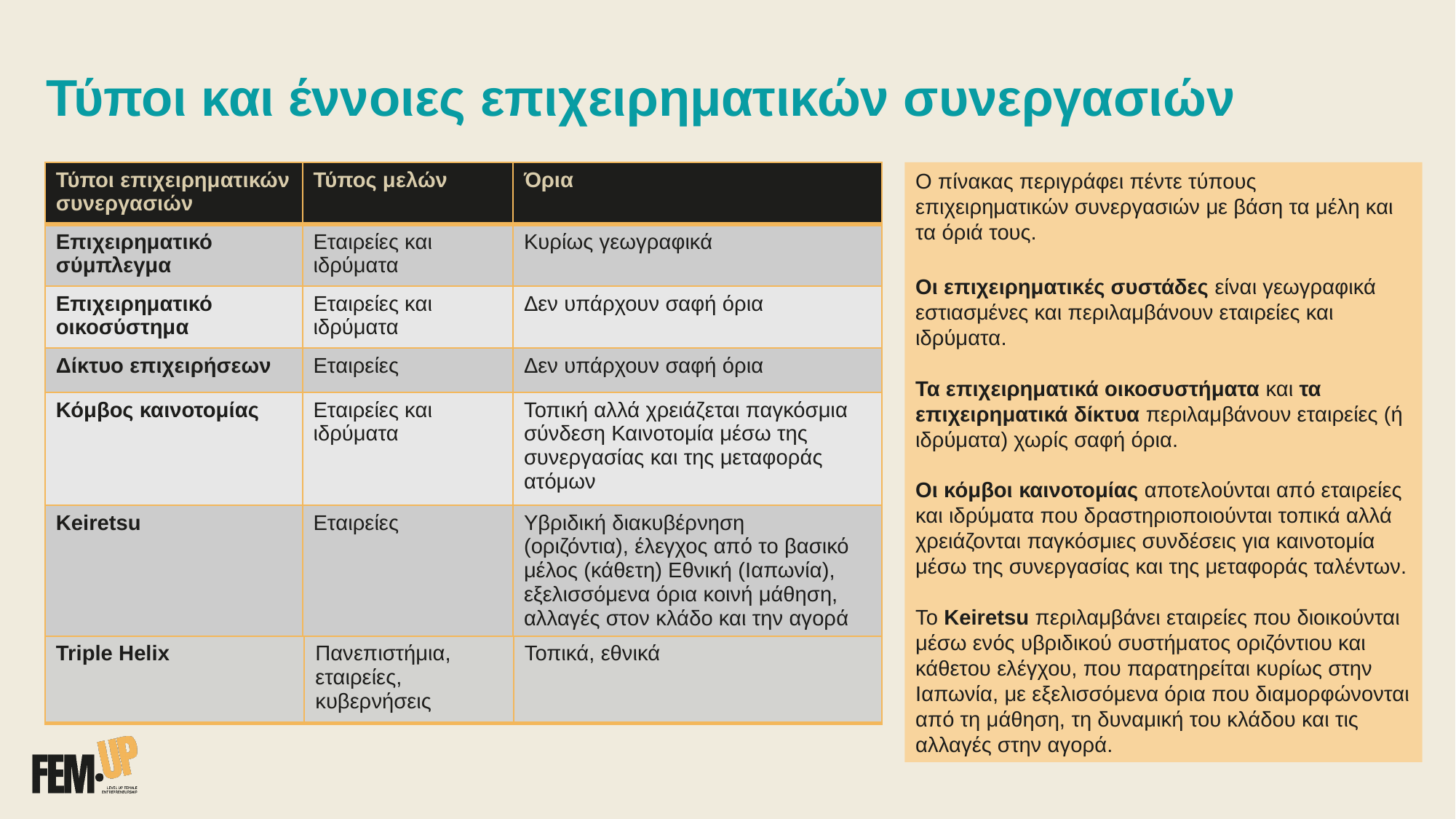

Τύποι και έννοιες επιχειρηματικών συνεργασιών
| Τύποι επιχειρηματικών συνεργασιών | Τύπος μελών | Όρια |
| --- | --- | --- |
| Επιχειρηματικό σύμπλεγμα | Εταιρείες και ιδρύματα | Κυρίως γεωγραφικά |
| Επιχειρηματικό οικοσύστημα | Εταιρείες και ιδρύματα | Δεν υπάρχουν σαφή όρια |
| Δίκτυο επιχειρήσεων | Εταιρείες | Δεν υπάρχουν σαφή όρια |
| Κόμβος καινοτομίας | Εταιρείες και ιδρύματα | Τοπική αλλά χρειάζεται παγκόσμια σύνδεση Καινοτομία μέσω της συνεργασίας και της μεταφοράς ατόμων |
| Keiretsu | Εταιρείες | Υβριδική διακυβέρνηση (οριζόντια), έλεγχος από το βασικό μέλος (κάθετη) Εθνική (Ιαπωνία), εξελισσόμενα όρια κοινή μάθηση, αλλαγές στον κλάδο και την αγορά |
Ο πίνακας περιγράφει πέντε τύπους επιχειρηματικών συνεργασιών με βάση τα μέλη και τα όριά τους.

Οι επιχειρηματικές συστάδες είναι γεωγραφικά εστιασμένες και περιλαμβάνουν εταιρείες και ιδρύματα.
Τα επιχειρηματικά οικοσυστήματα και τα επιχειρηματικά δίκτυα περιλαμβάνουν εταιρείες (ή ιδρύματα) χωρίς σαφή όρια.

Οι κόμβοι καινοτομίας αποτελούνται από εταιρείες και ιδρύματα που δραστηριοποιούνται τοπικά αλλά χρειάζονται παγκόσμιες συνδέσεις για καινοτομία μέσω της συνεργασίας και της μεταφοράς ταλέντων.

Το Keiretsu περιλαμβάνει εταιρείες που διοικούνται μέσω ενός υβριδικού συστήματος οριζόντιου και κάθετου ελέγχου, που παρατηρείται κυρίως στην Ιαπωνία, με εξελισσόμενα όρια που διαμορφώνονται από τη μάθηση, τη δυναμική του κλάδου και τις αλλαγές στην αγορά.
| Triple Helix | Πανεπιστήμια, εταιρείες, κυβερνήσεις | Τοπικά, εθνικά |
| --- | --- | --- |